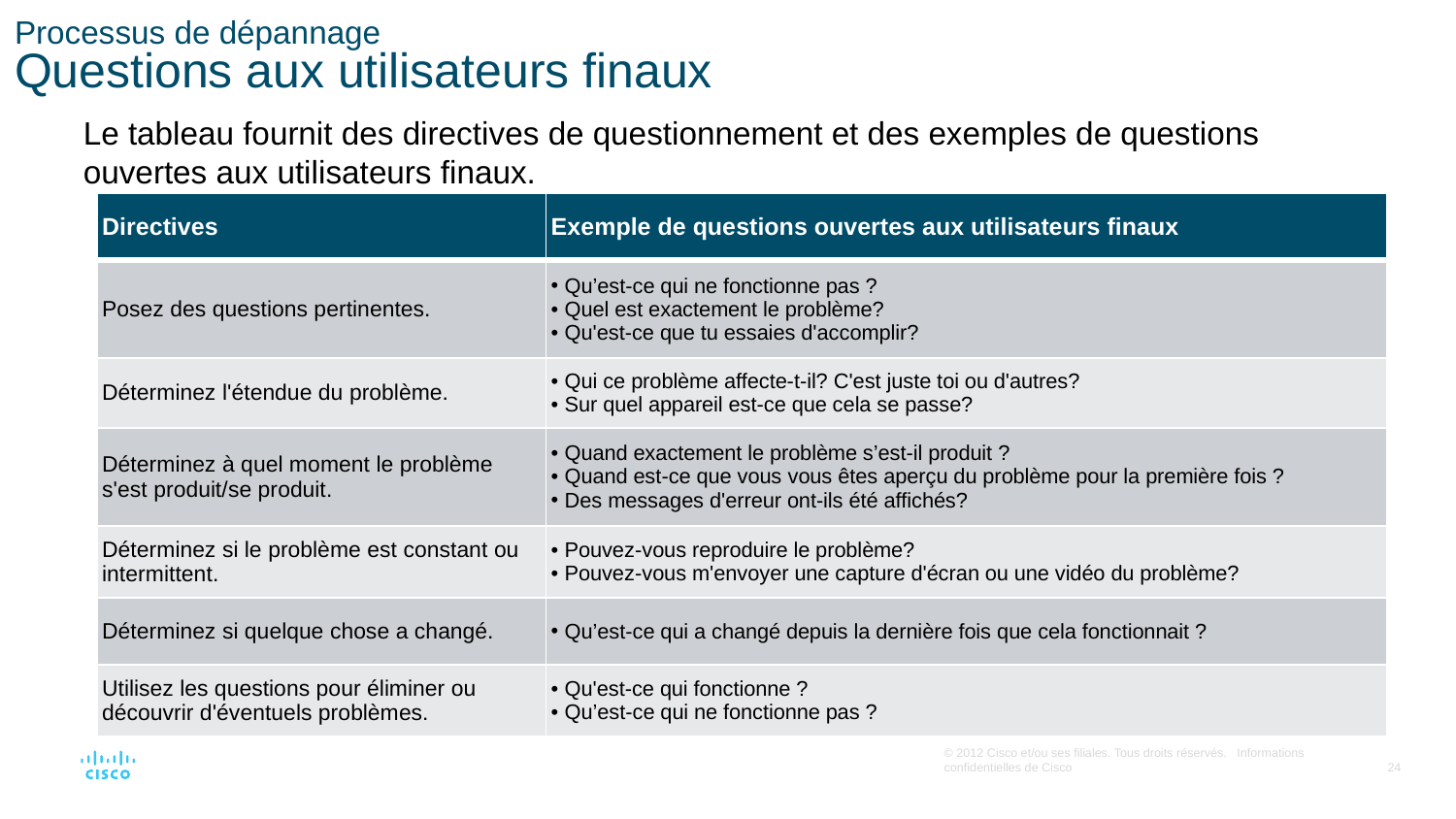

# Processus de dépannage Questions aux utilisateurs finaux
Le tableau fournit des directives de questionnement et des exemples de questions ouvertes aux utilisateurs finaux.
| Directives | Exemple de questions ouvertes aux utilisateurs finaux |
| --- | --- |
| Posez des questions pertinentes. | Qu’est-ce qui ne fonctionne pas ? Quel est exactement le problème? Qu'est-ce que tu essaies d'accomplir? |
| Déterminez l'étendue du problème. | Qui ce problème affecte-t-il? C'est juste toi ou d'autres? Sur quel appareil est-ce que cela se passe? |
| Déterminez à quel moment le problème s'est produit/se produit. | Quand exactement le problème s’est-il produit ? Quand est-ce que vous vous êtes aperçu du problème pour la première fois ? Des messages d'erreur ont-ils été affichés? |
| Déterminez si le problème est constant ou intermittent. | Pouvez-vous reproduire le problème? Pouvez-vous m'envoyer une capture d'écran ou une vidéo du problème? |
| Déterminez si quelque chose a changé. | Qu’est-ce qui a changé depuis la dernière fois que cela fonctionnait ? |
| Utilisez les questions pour éliminer ou découvrir d'éventuels problèmes. | Qu'est-ce qui fonctionne ? Qu’est-ce qui ne fonctionne pas ? |